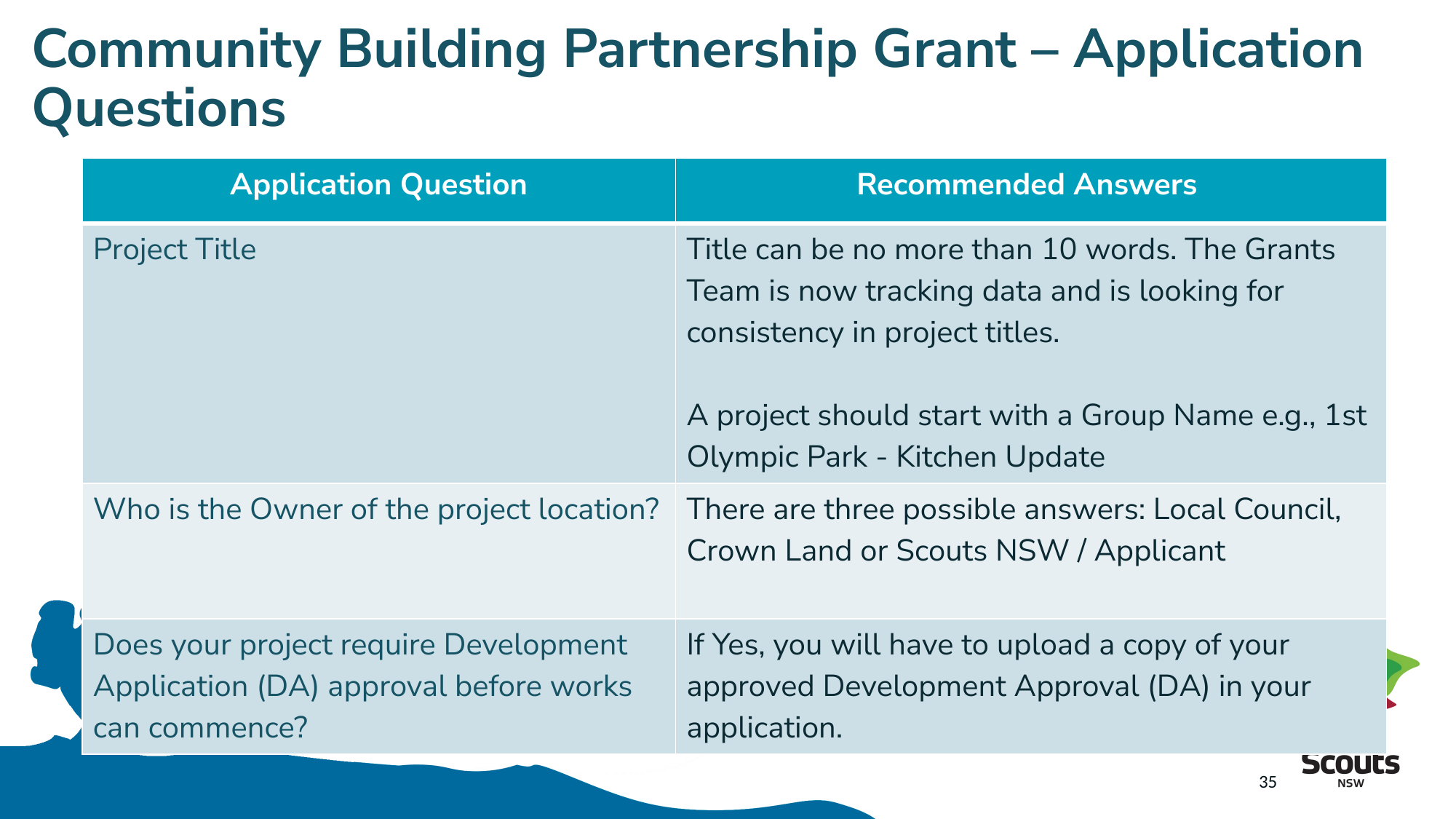

# Community Building Partnership Grant – Application Questions
| Application Question | Recommended Answers |
| --- | --- |
| Project Title | Title can be no more than 10 words. The Grants Team is now tracking data and is looking for consistency in project titles. A project should start with a Group Name e.g., 1st Olympic Park - Kitchen Update |
| Who is the Owner of the project location? | There are three possible answers: Local Council, Crown Land or Scouts NSW / Applicant |
| Does your project require Development Application (DA) approval before works can commence? | If Yes, you will have to upload a copy of your approved Development Approval (DA) in your application. |
35